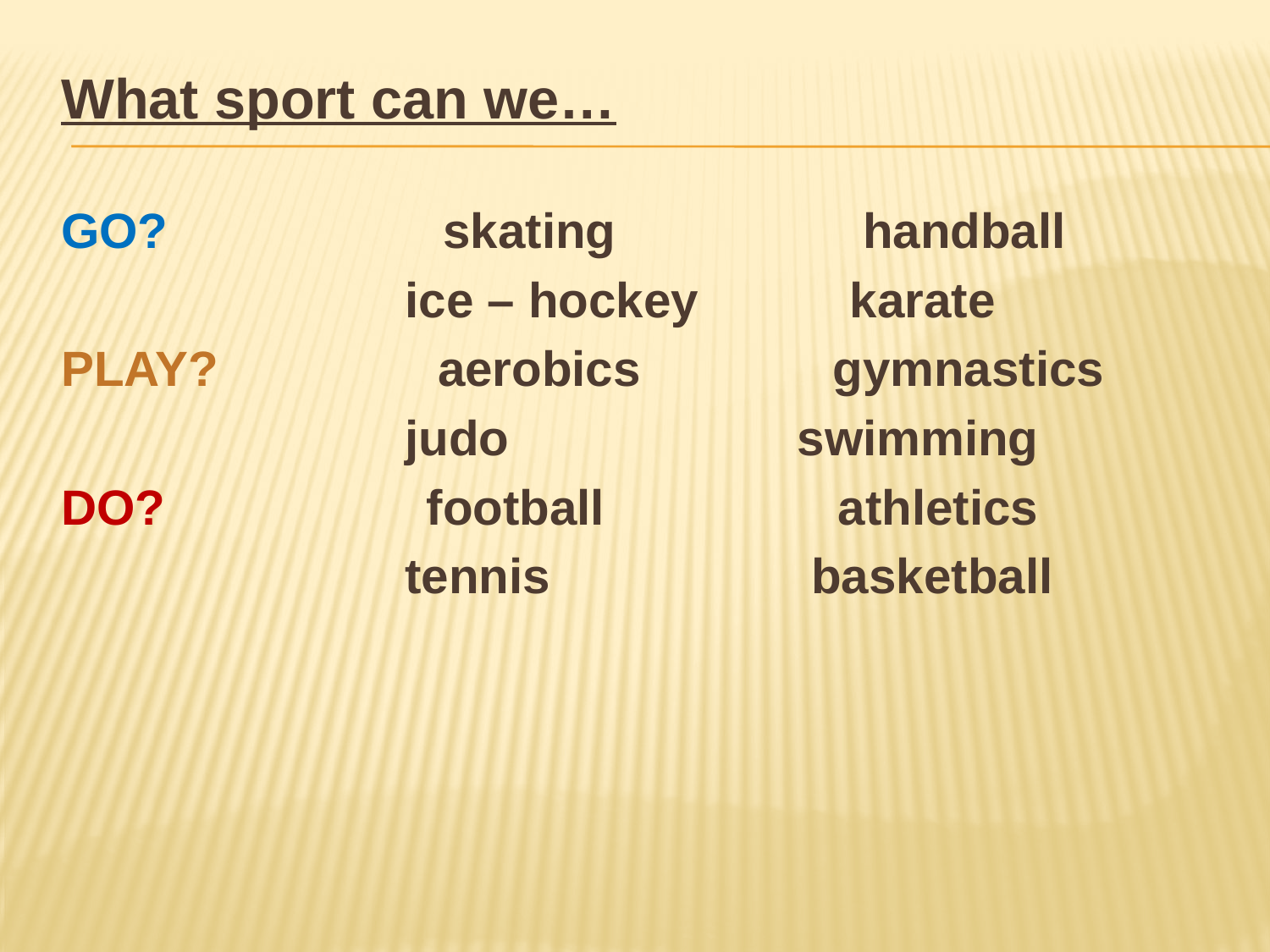

What sport can we…

GO?                    skating                  handball
                         ice – hockey           karate
PLAY?                aerobics              gymnastics
                         judo                     swimming
DO?                   football                 athletics
                         tennis                   basketball